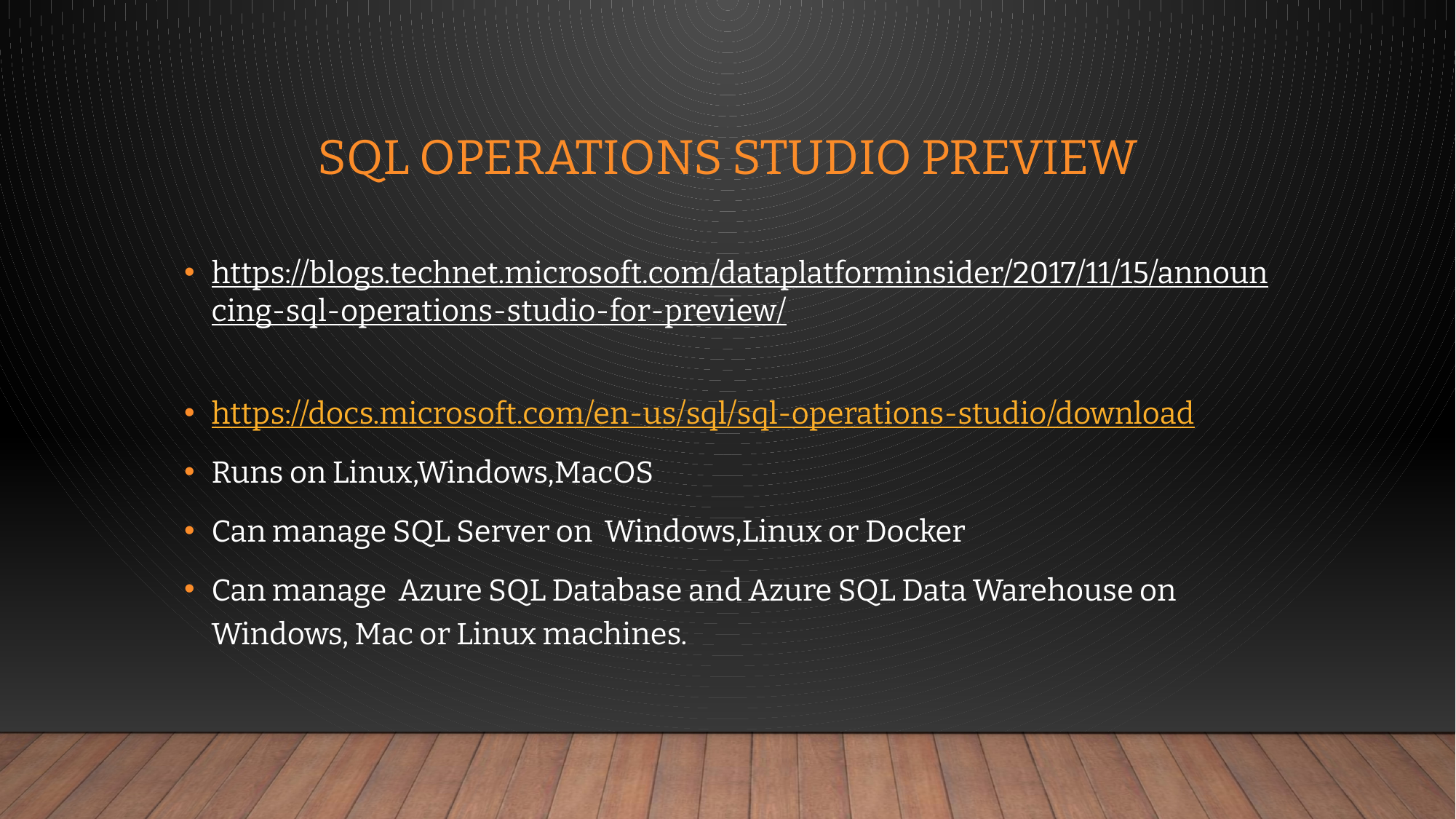

# SQL Operations Studio PREVIEW
https://blogs.technet.microsoft.com/dataplatforminsider/2017/11/15/announcing-sql-operations-studio-for-preview/
https://docs.microsoft.com/en-us/sql/sql-operations-studio/download
Runs on Linux,Windows,MacOS
Can manage SQL Server on  Windows,Linux or Docker
Can manage  Azure SQL Database and Azure SQL Data Warehouse on Windows, Mac or Linux machines.